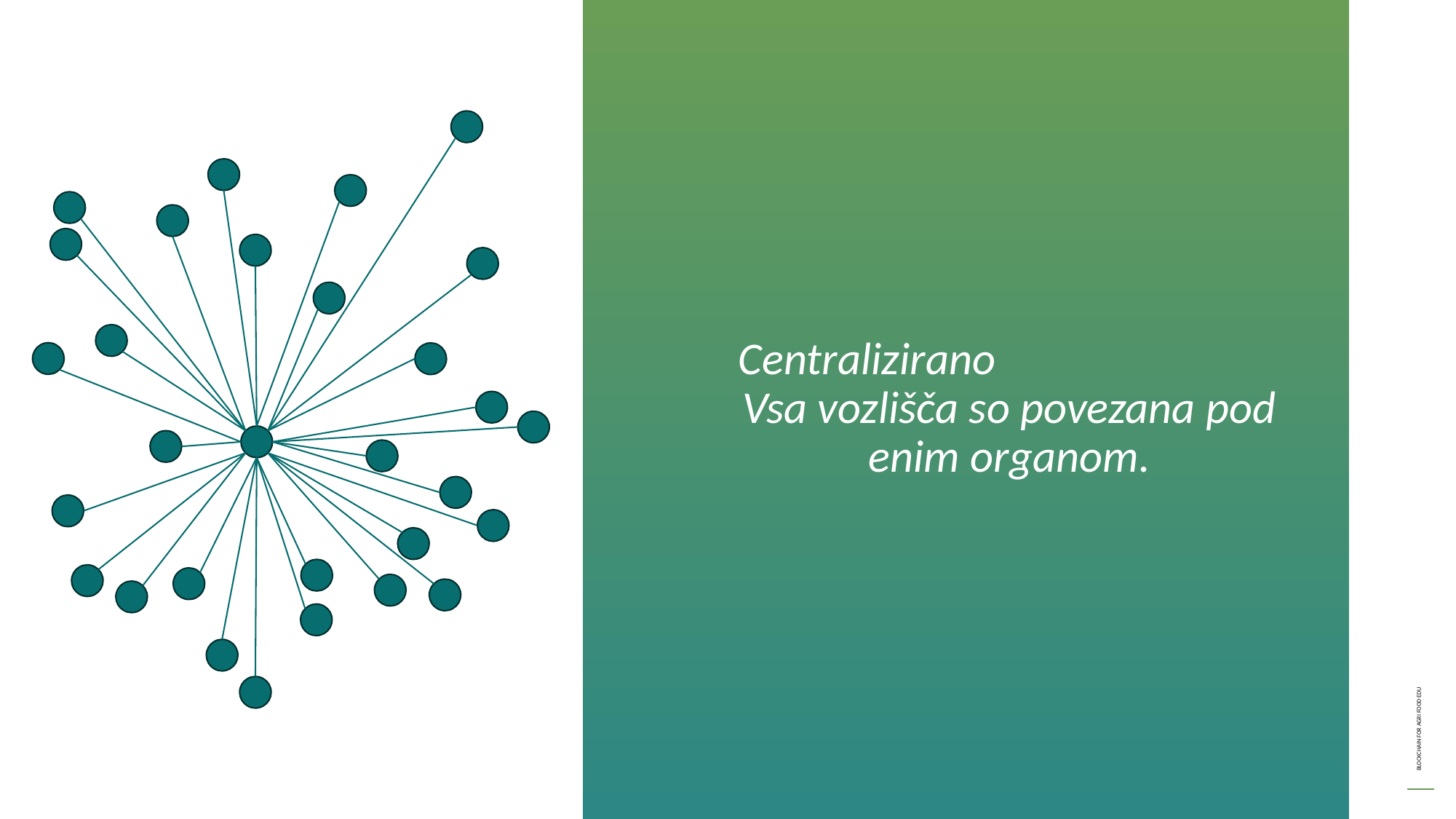

Centralizirano
Vsa vozlišča so povezana pod enim organom.